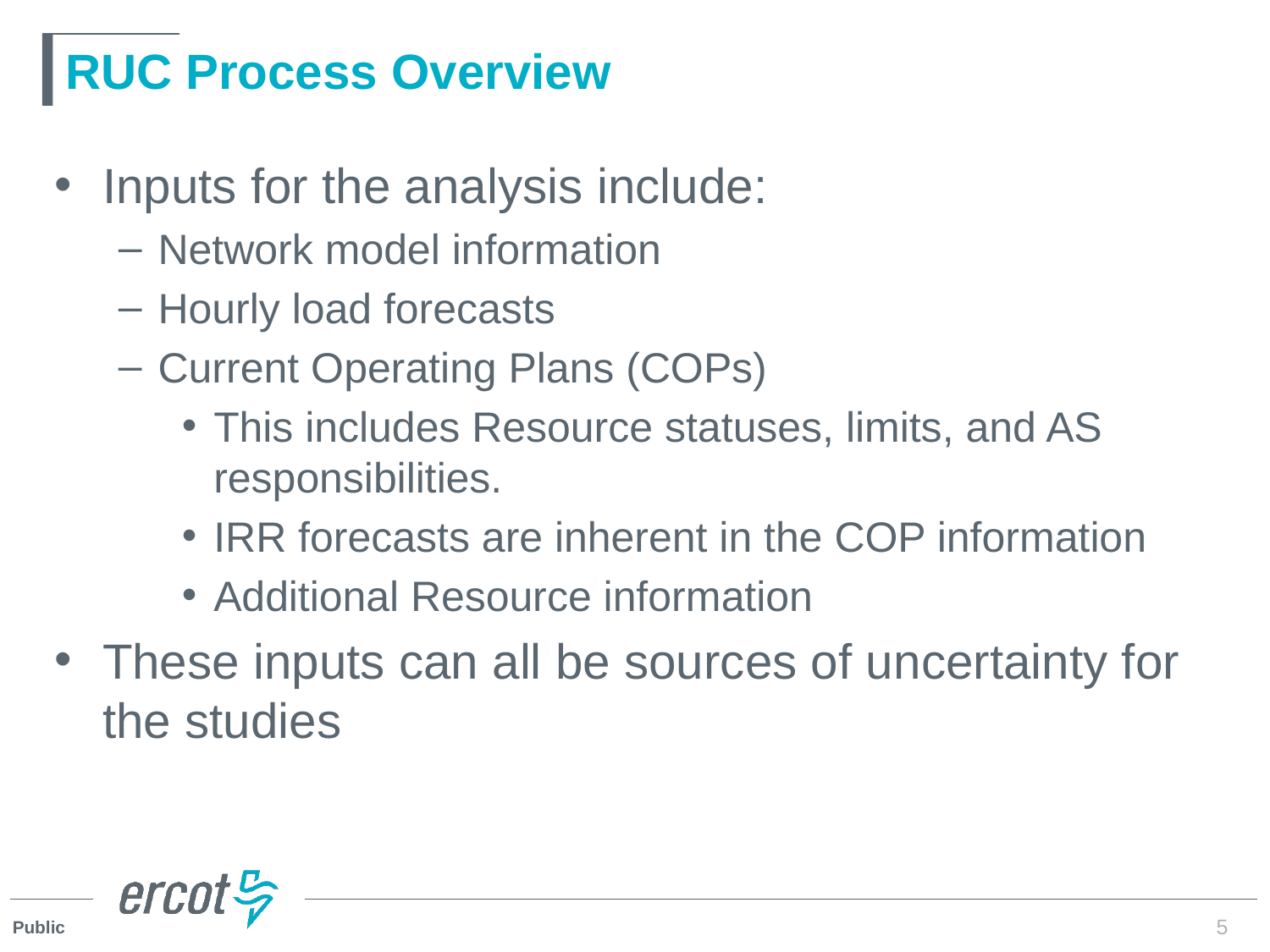

# RUC Process Overview
Inputs for the analysis include:
Network model information
Hourly load forecasts
Current Operating Plans (COPs)
This includes Resource statuses, limits, and AS responsibilities.
IRR forecasts are inherent in the COP information
Additional Resource information
These inputs can all be sources of uncertainty for the studies

5